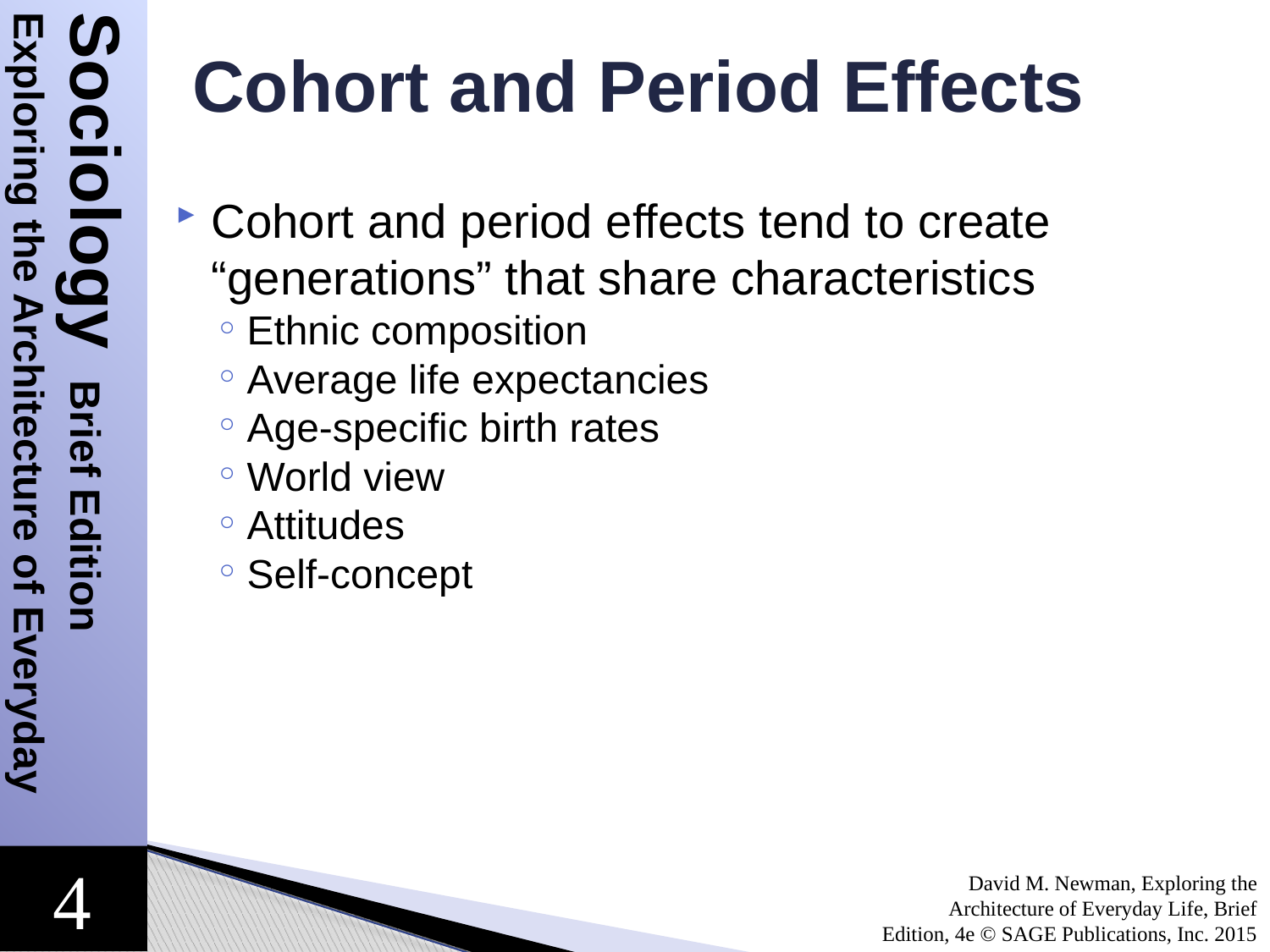

# Cohort and Period Effects

Cohort and period effects tend to create “generations” that share characteristics
Ethnic composition
Average life expectancies
Age-specific birth rates
World view
Attitudes
Self-concept

David M. Newman, Exploring the Architecture of Everyday Life, Brief Edition, 4e © SAGE Publications, Inc. 2015